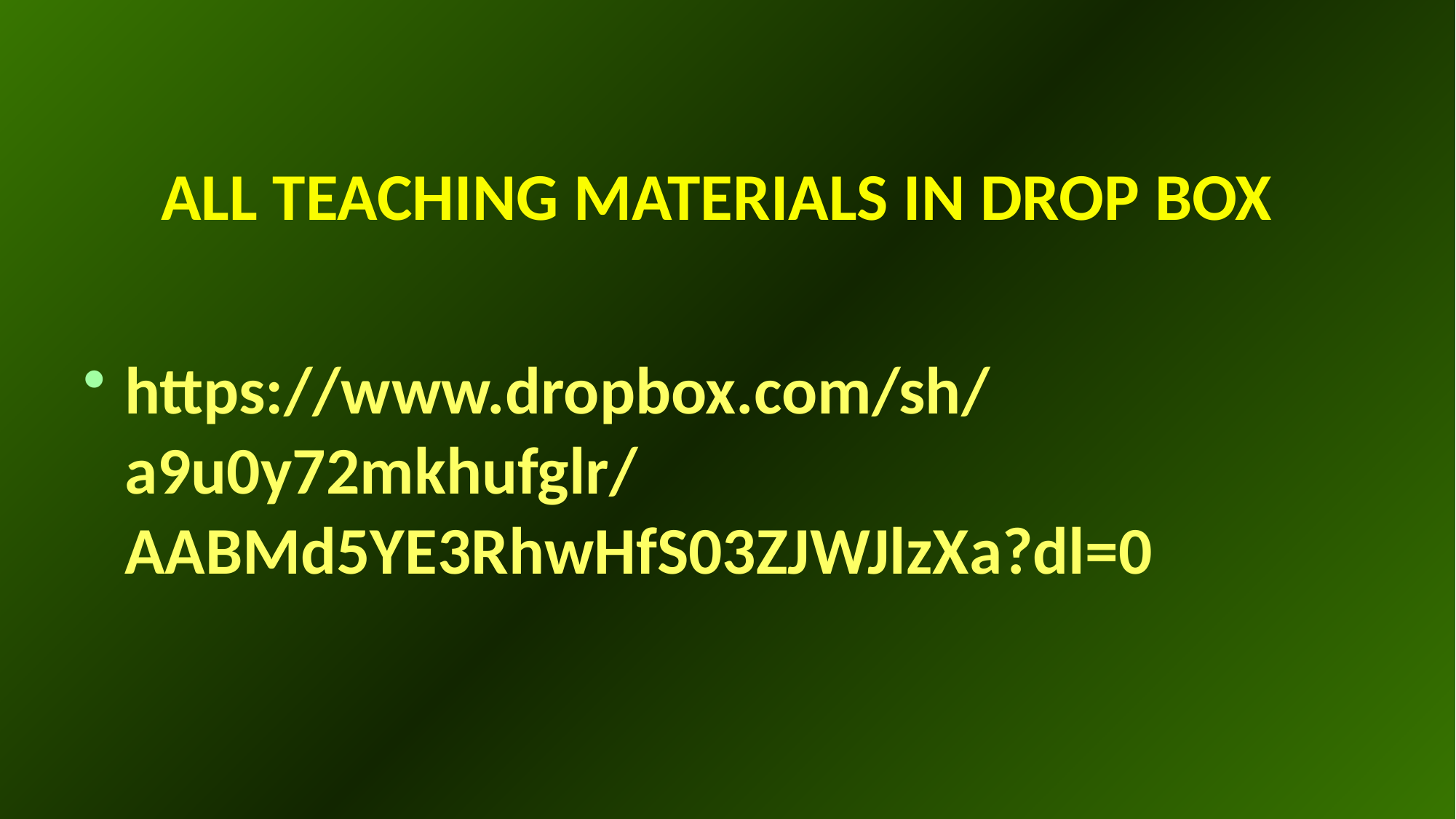

# ALL TEACHING MATERIALS IN DROP BOX
https://www.dropbox.com/sh/a9u0y72mkhufglr/AABMd5YE3RhwHfS03ZJWJlzXa?dl=0